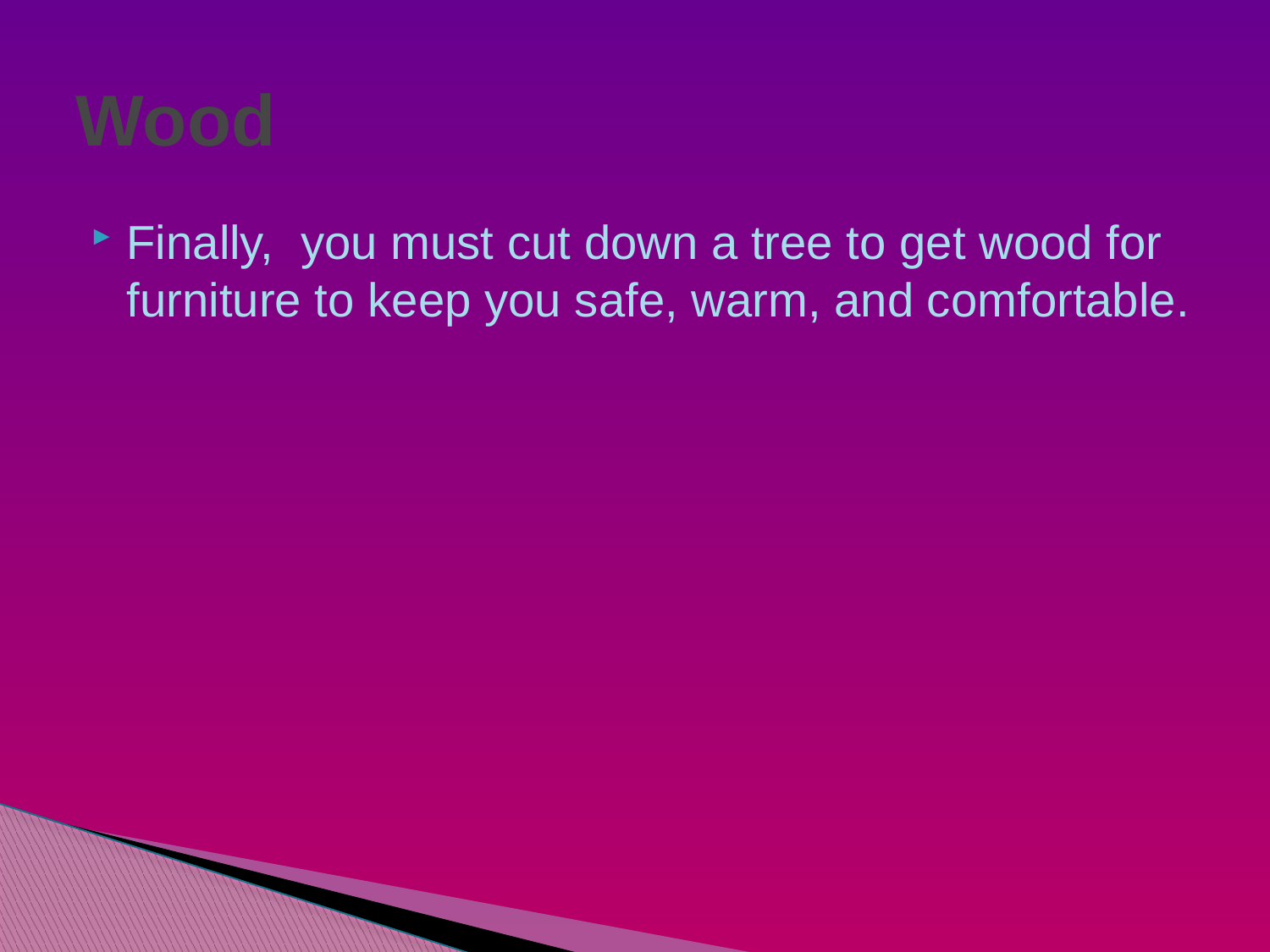

# Wood
Finally,  you must cut down a tree to get wood for furniture to keep you safe, warm, and comfortable.